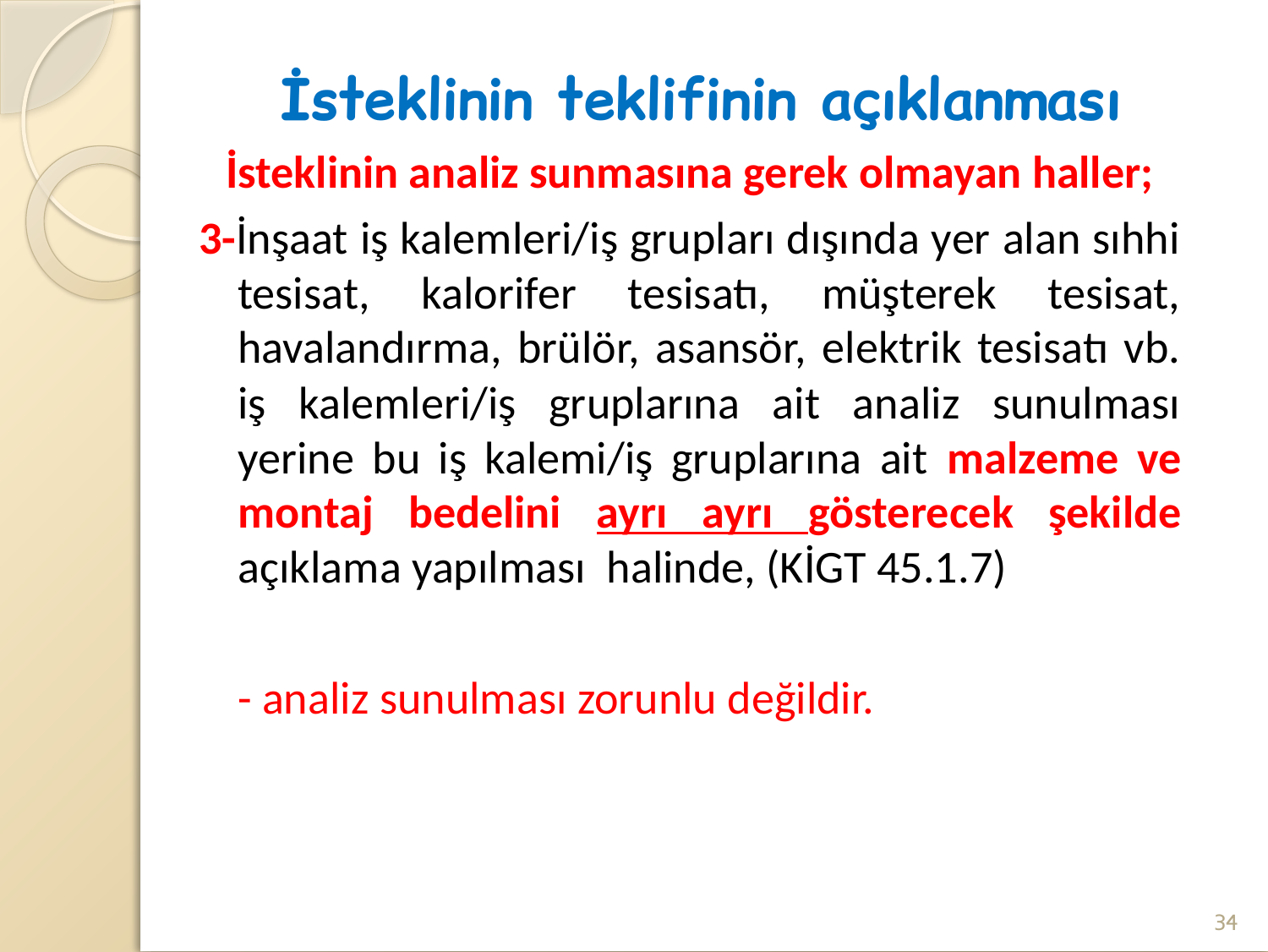

# İsteklinin teklifinin açıklanması
İsteklinin analiz sunmasına gerek olmayan haller;
3-İnşaat iş kalemleri/iş grupları dışında yer alan sıhhi tesisat, kalorifer tesisatı, müşterek tesisat, havalandırma, brülör, asansör, elektrik tesisatı vb. iş kalemleri/iş gruplarına ait analiz sunulması yerine bu iş kalemi/iş gruplarına ait malzeme ve montaj bedelini ayrı ayrı gösterecek şekilde açıklama yapılması  halinde, (KİGT 45.1.7)

	- analiz sunulması zorunlu değildir.
34